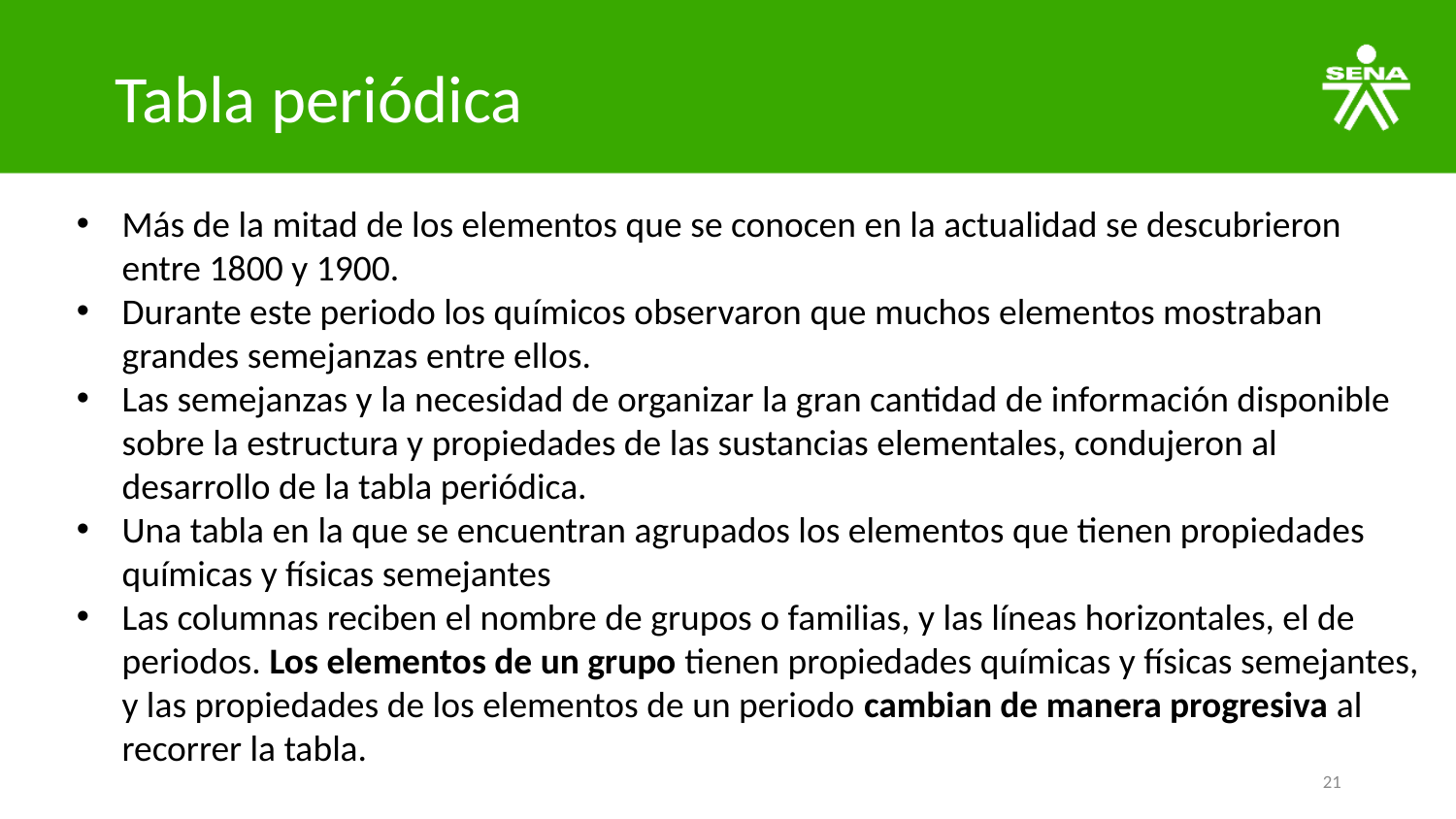

# Tabla periódica
Más de la mitad de los elementos que se conocen en la actualidad se descubrieron entre 1800 y 1900.
Durante este periodo los químicos observaron que muchos elementos mostraban grandes semejanzas entre ellos.
Las semejanzas y la necesidad de organizar la gran cantidad de información disponible sobre la estructura y propiedades de las sustancias elementales, condujeron al desarrollo de la tabla periódica.
Una tabla en la que se encuentran agrupados los elementos que tienen propiedades químicas y físicas semejantes
Las columnas reciben el nombre de grupos o familias, y las líneas horizontales, el de periodos. Los elementos de un grupo tienen propiedades químicas y físicas semejantes, y las propiedades de los elementos de un periodo cambian de manera progresiva al recorrer la tabla.
21